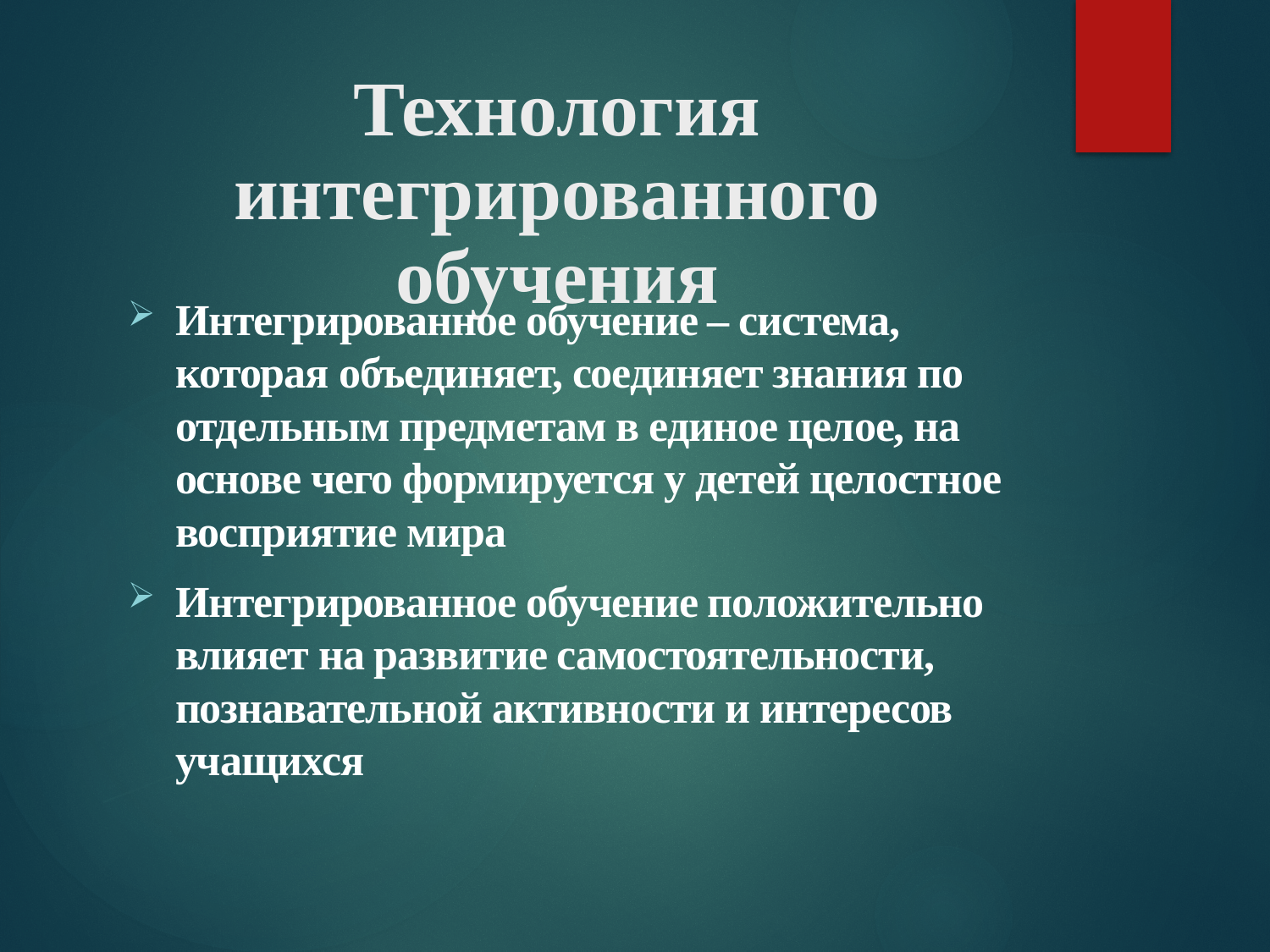

# Технология интегрированного обучения
Интегрированное обучение – система, которая объединяет, соединяет знания по отдельным предметам в единое целое, на основе чего формируется у детей целостное восприятие мира
Интегрированное обучение положительно влияет на развитие самостоятельности, познавательной активности и интересов учащихся